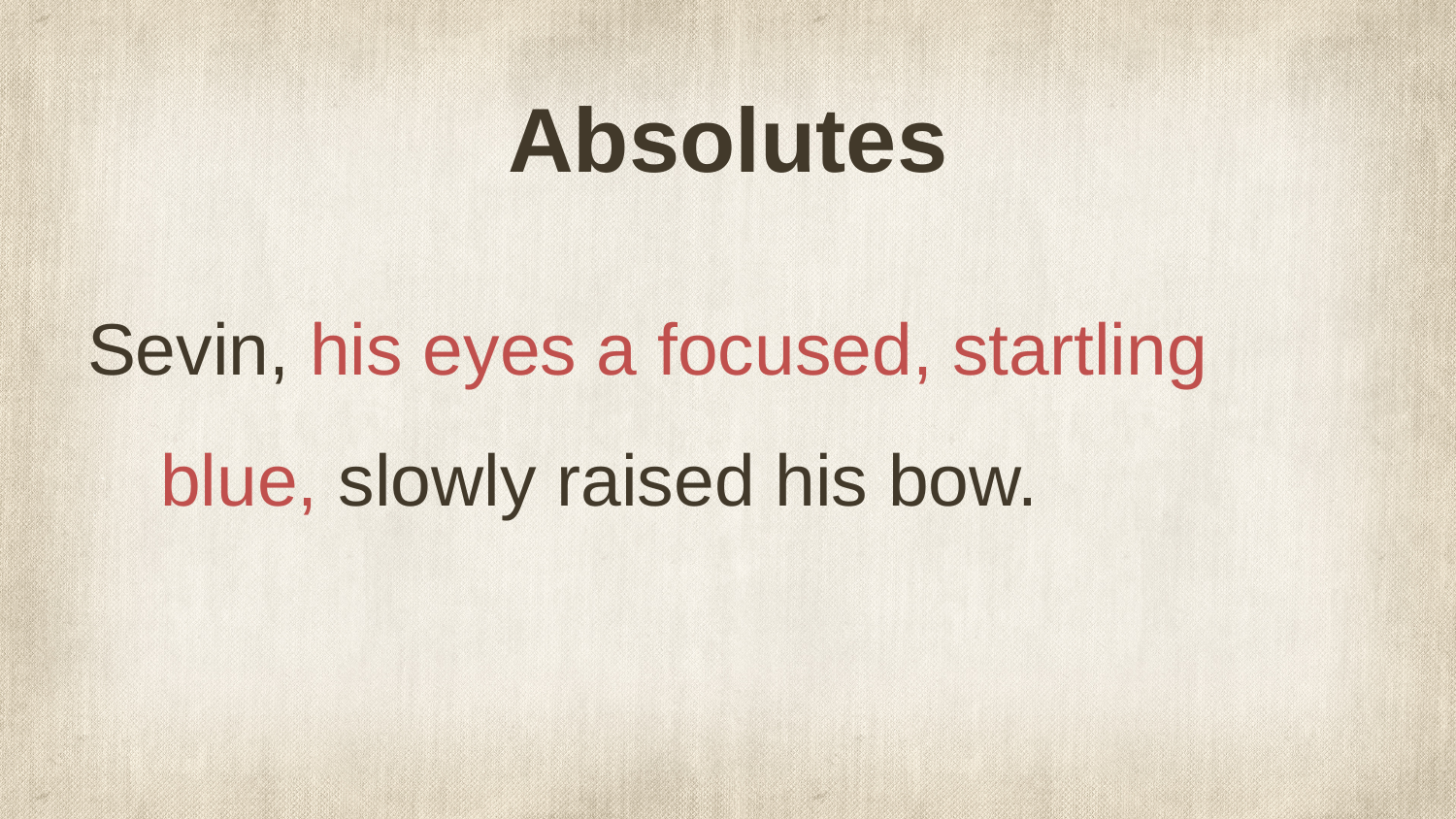

# Absolutes
Sevin, his eyes a focused, startling blue, slowly raised his bow.